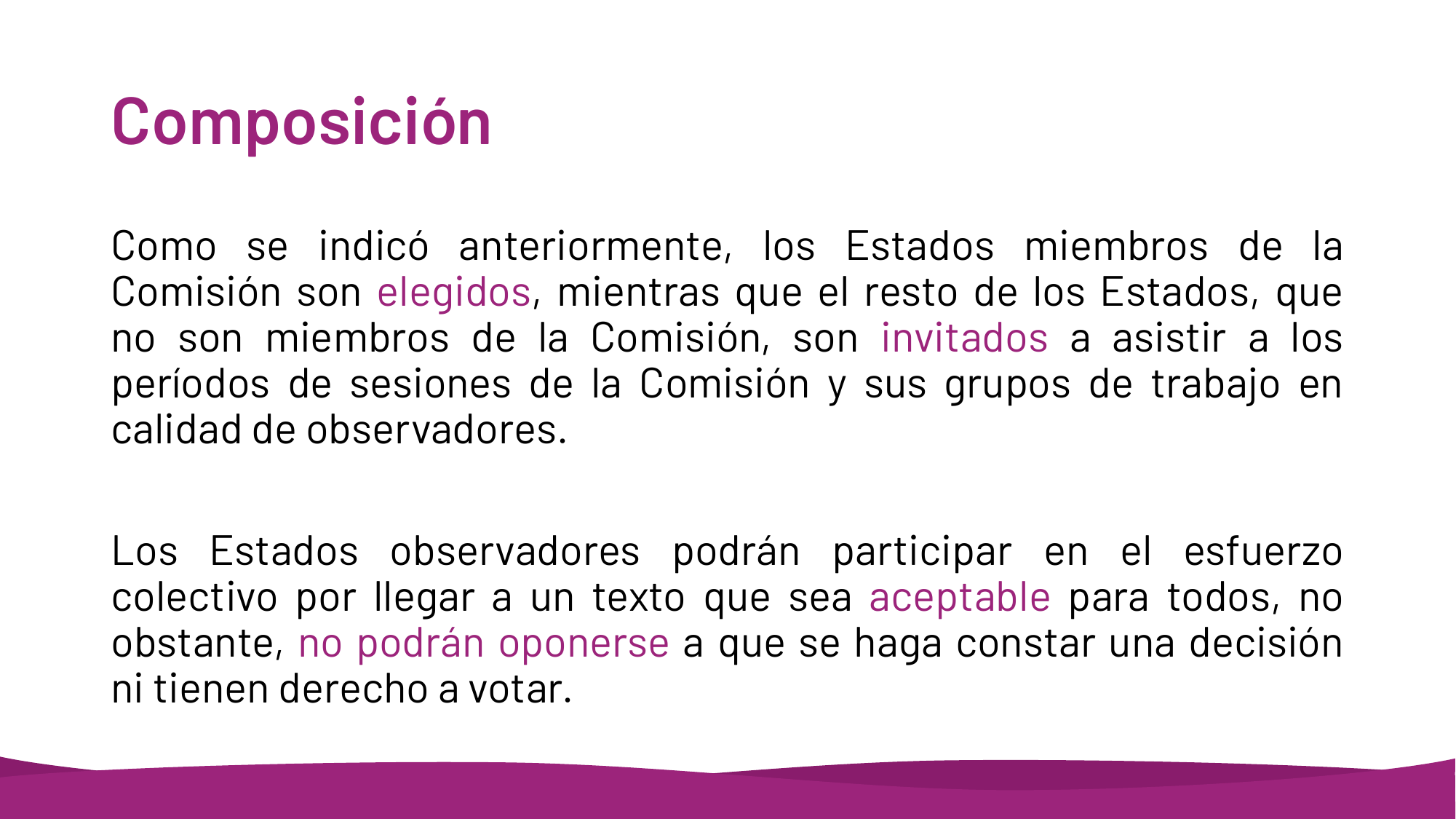

# Composición
Como se indicó anteriormente, los Estados miembros de la Comisión son elegidos, mientras que el resto de los Estados, que no son miembros de la Comisión, son invitados a asistir a los períodos de sesiones de la Comisión y sus grupos de trabajo en calidad de observadores.

Los Estados observadores podrán participar en el esfuerzo colectivo por llegar a un texto que sea aceptable para todos, no obstante, no podrán oponerse a que se haga constar una decisión ni tienen derecho a votar.